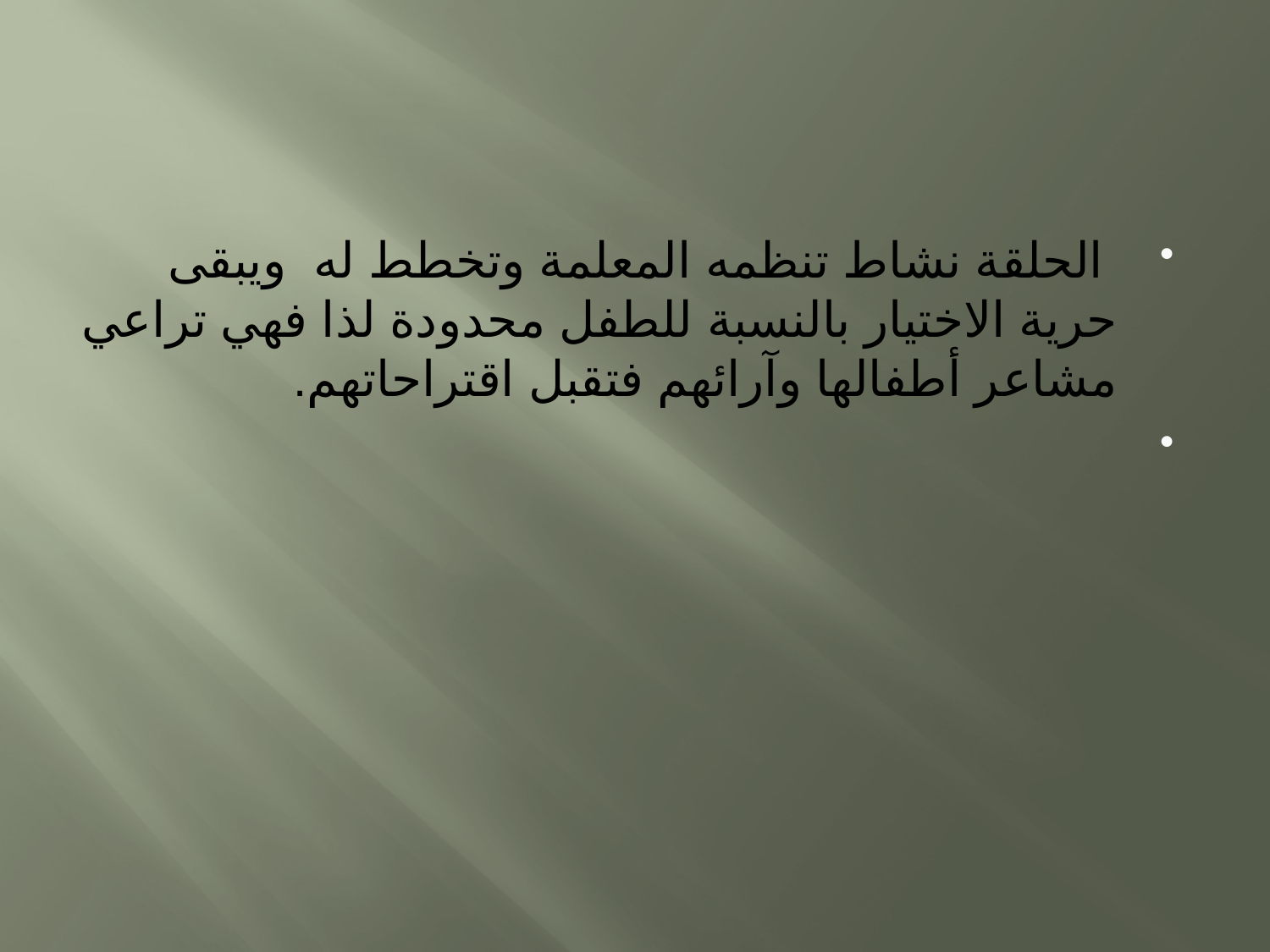

#
 الحلقة نشاط تنظمه المعلمة وتخطط له  ويبقى حرية الاختيار بالنسبة للطفل محدودة لذا فهي تراعي مشاعر أطفالها وآرائهم فتقبل اقتراحاتهم.